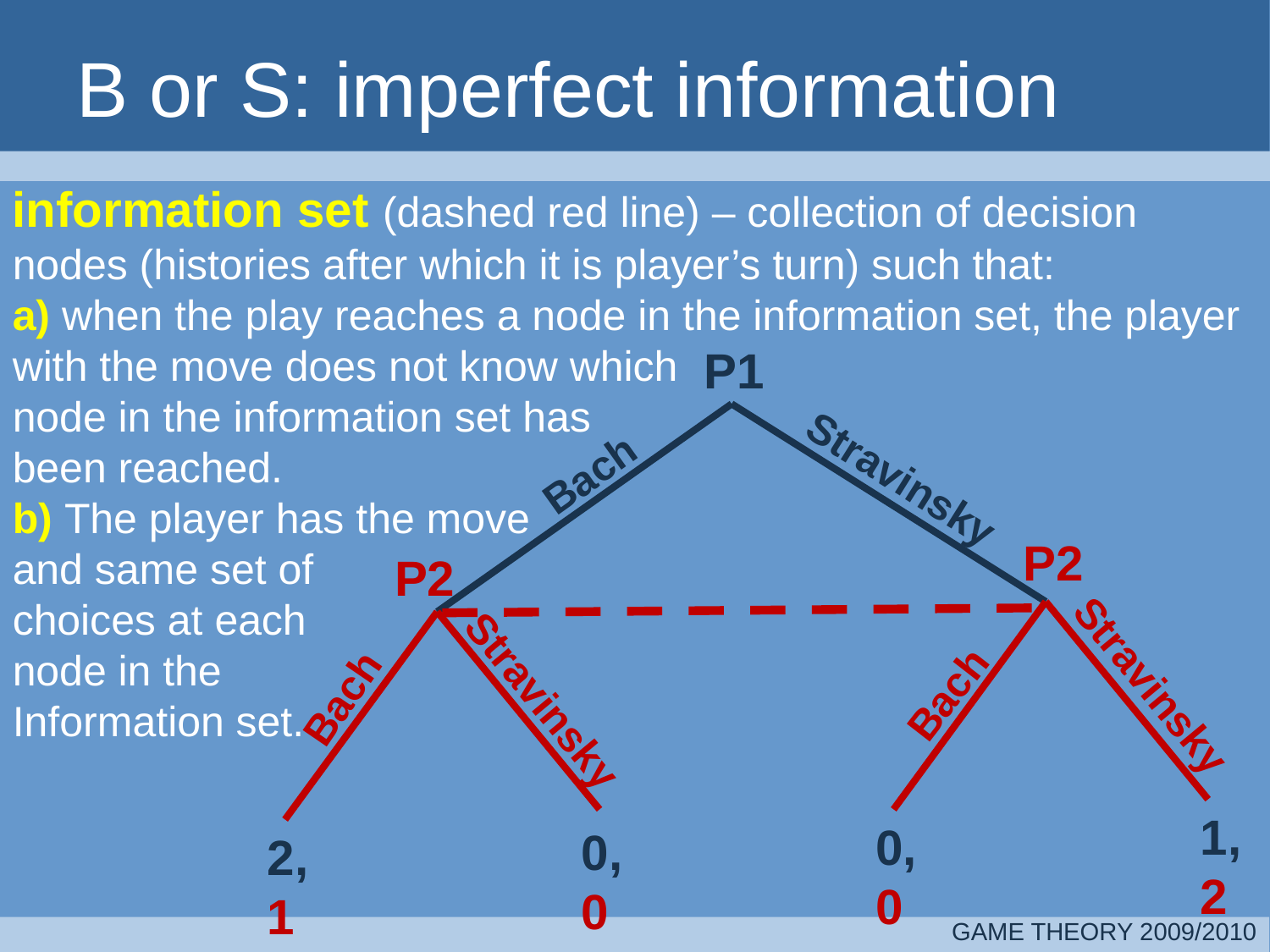

# B or S: imperfect information
information set (dashed red line) – collection of decision nodes (histories after which it is player’s turn) such that:
a) when the play reaches a node in the information set, the player with the move does not know which
node in the information set has
been reached.
b) The player has the move
and same set of
choices at each
node in the
Information set.

P1
Bach
Stravinsky
P2
P2
Stravinsky
Bach
Bach
Stravinsky
1,
2
0,
0
0,
0
2,
1
GAME THEORY 2009/2010